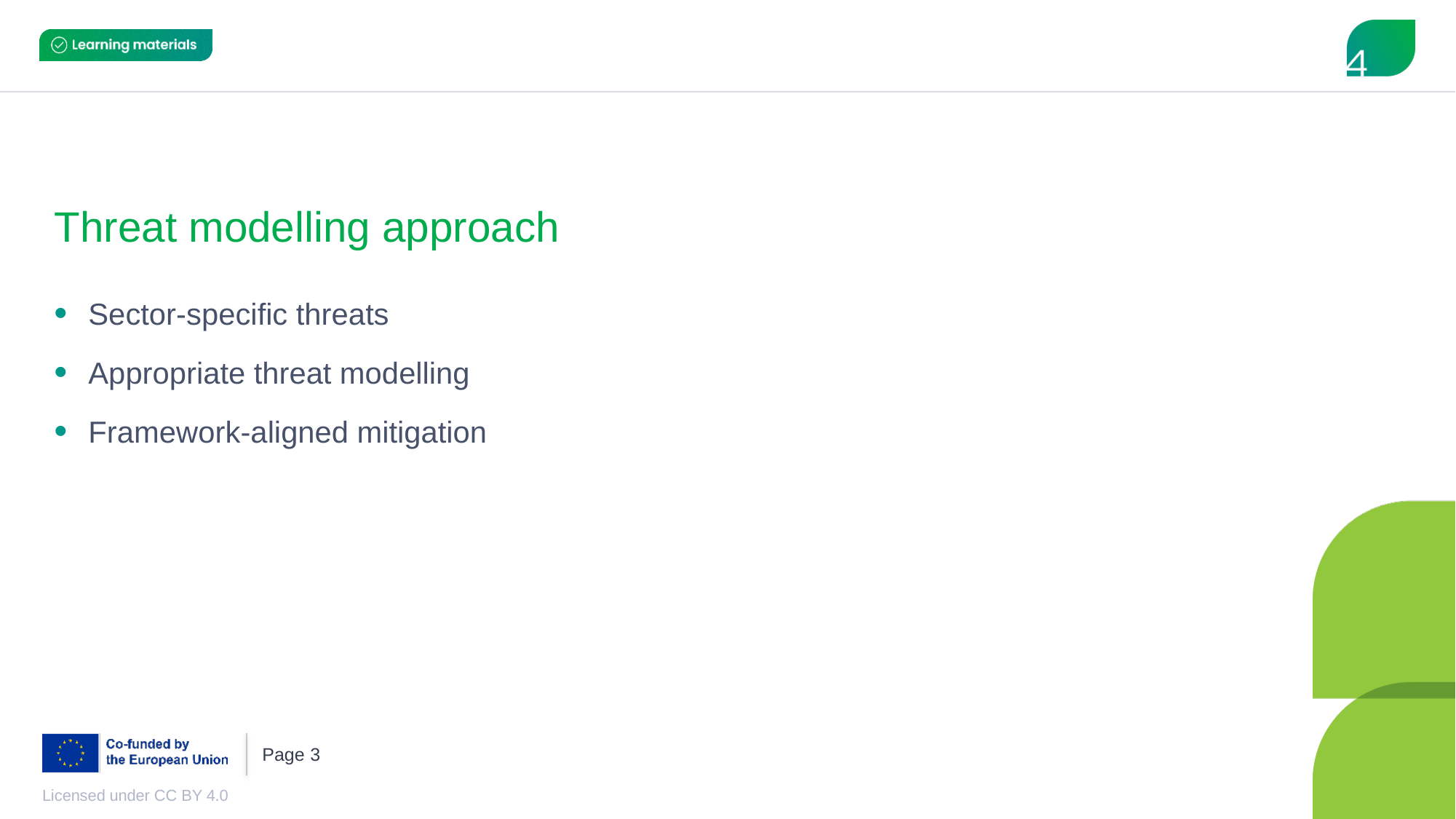

# Threat modelling approach
Sector‑specific threats
Appropriate threat modelling
Framework‑aligned mitigation